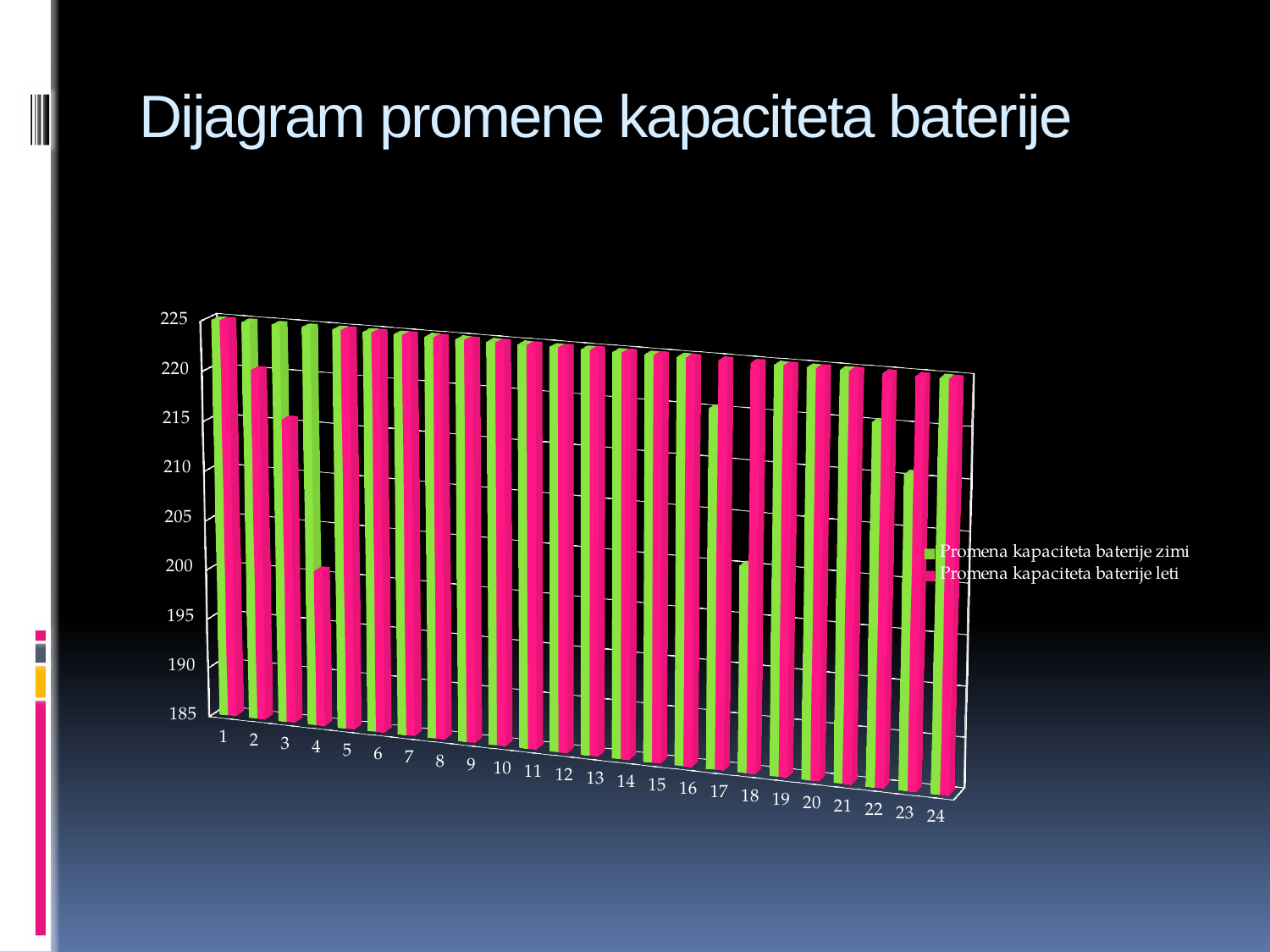

# Dijagram promene kapaciteta baterije

[unsupported chart]